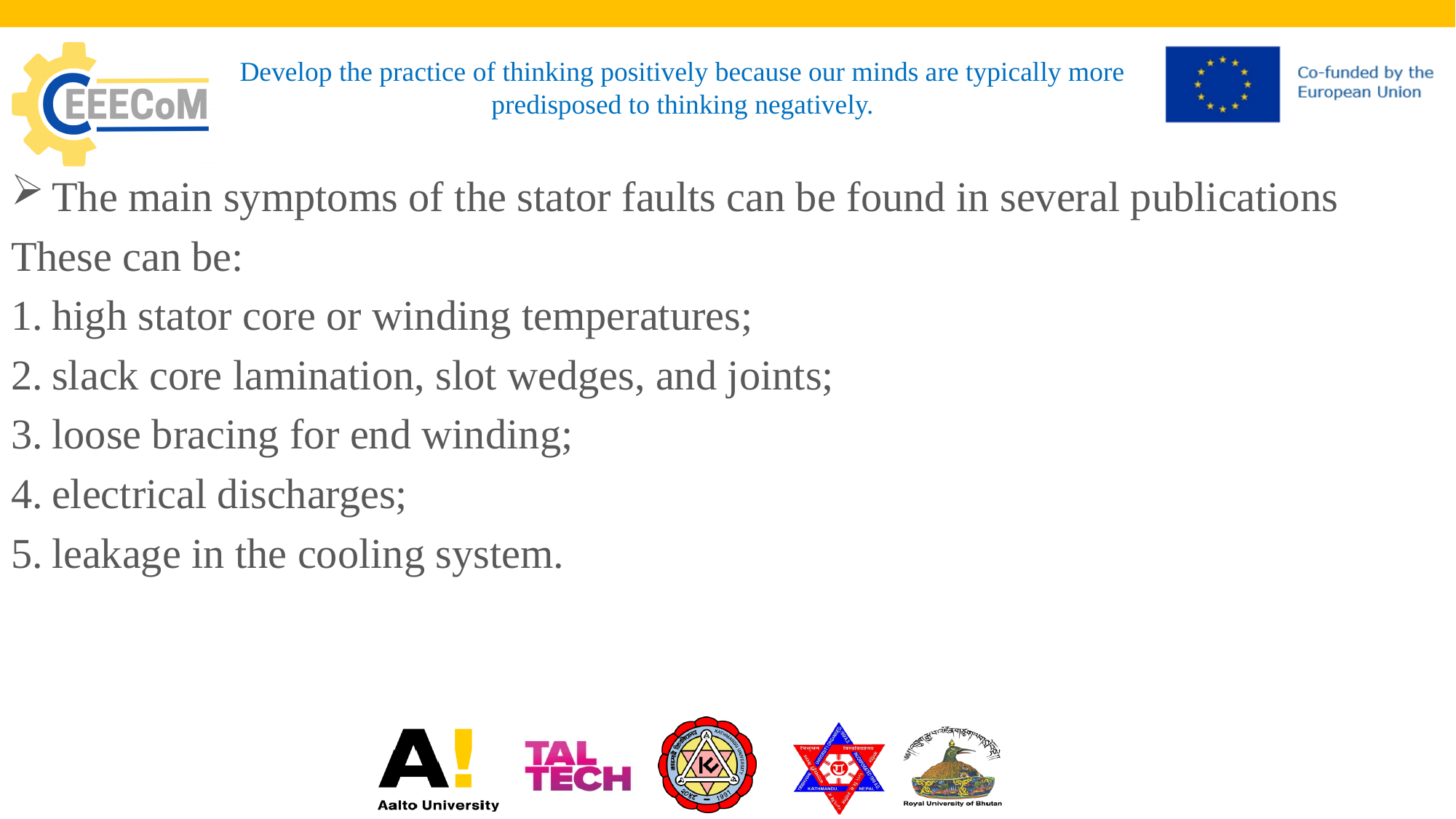

# Develop the practice of thinking positively because our minds are typically more predisposed to thinking negatively.
The main symptoms of the stator faults can be found in several publications
These can be:
high stator core or winding temperatures;
slack core lamination, slot wedges, and joints;
loose bracing for end winding;
electrical discharges;
leakage in the cooling system.